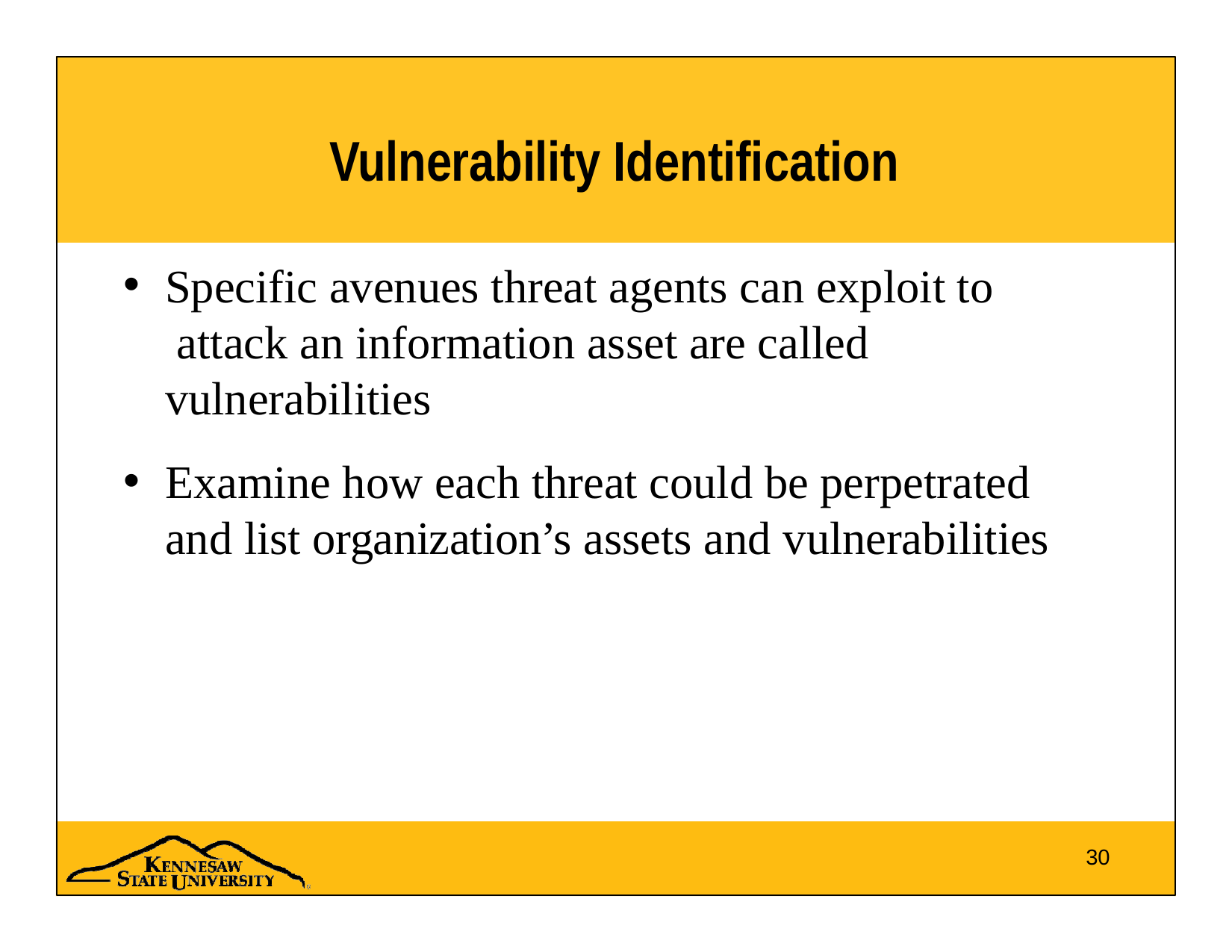

# Vulnerability Identification
Specific avenues threat agents can exploit to  attack an information asset are called  vulnerabilities
Examine how each threat could be perpetrated  and list organization’s assets and vulnerabilities

30